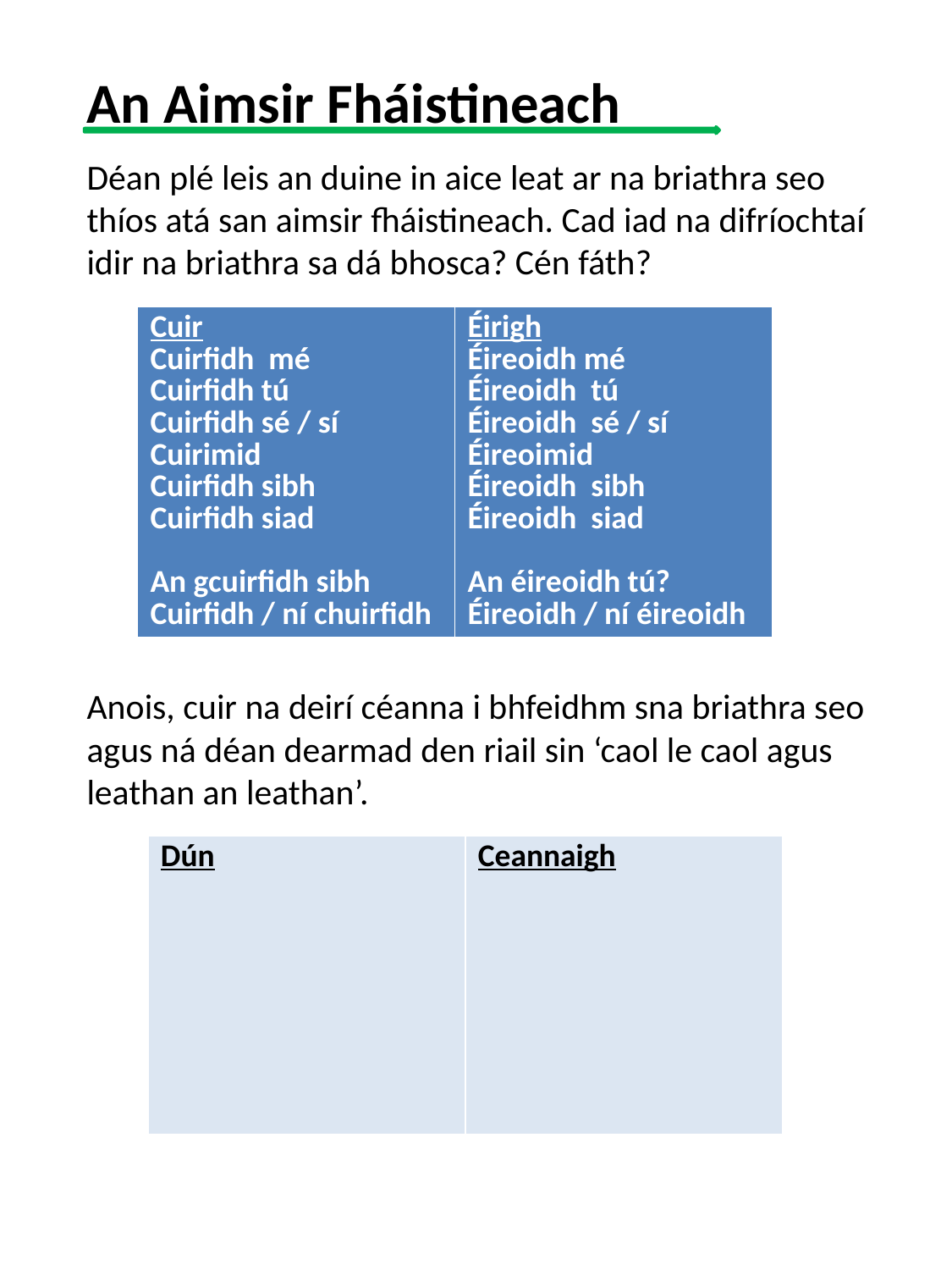

# An Aimsir Fháistineach

Déan plé leis an duine in aice leat ar na briathra seo thíos atá san aimsir fháistineach. Cad iad na difríochtaí idir na briathra sa dá bhosca? Cén fáth?

Anois, cuir na deirí céanna i bhfeidhm sna briathra seo agus ná déan dearmad den riail sin ‘caol le caol agus leathan an leathan’.

| Cuir Cuirfidh mé Cuirfidh tú Cuirfidh sé / sí Cuirimid Cuirfidh sibh Cuirfidh siad An gcuirfidh sibh Cuirfidh / ní chuirfidh | Éirigh Éireoidh mé Éireoidh tú Éireoidh sé / sí Éireoimid Éireoidh sibh Éireoidh siad An éireoidh tú? Éireoidh / ní éireoidh |
| --- | --- |
| Dún | Ceannaigh |
| --- | --- |